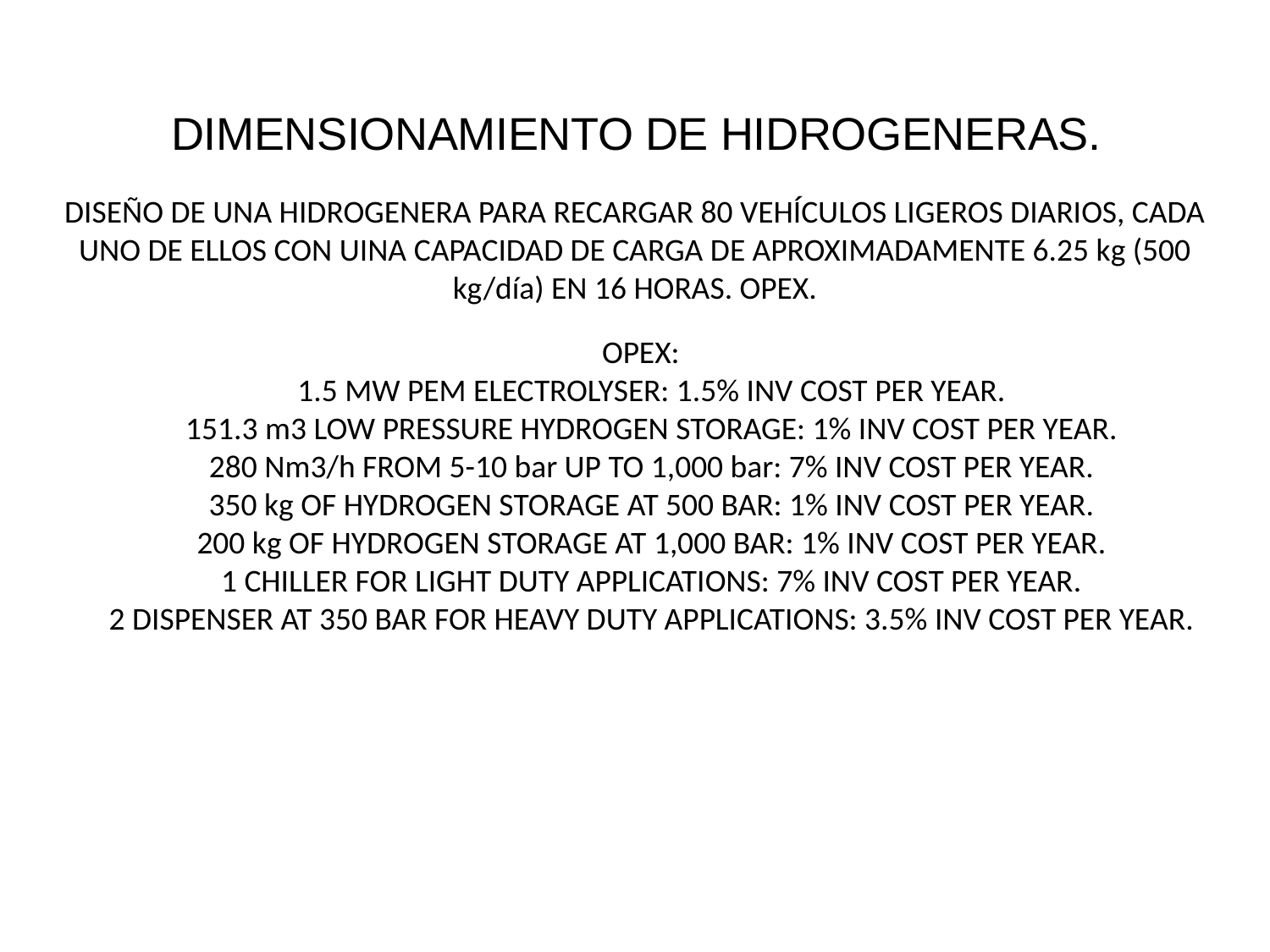

DIMENSIONAMIENTO DE HIDROGENERAS.
DISEÑO DE UNA HIDROGENERA PARA RECARGAR 80 VEHÍCULOS LIGEROS DIARIOS, CADA UNO DE ELLOS CON UINA CAPACIDAD DE CARGA DE APROXIMADAMENTE 6.25 kg (500 kg/día) EN 16 HORAS. OPEX.
OPEX:
   1.5 MW PEM ELECTROLYSER: 1.5% INV COST PER YEAR.
   151.3 m3 LOW PRESSURE HYDROGEN STORAGE: 1% INV COST PER YEAR.
   280 Nm3/h FROM 5-10 bar UP TO 1,000 bar: 7% INV COST PER YEAR.
   350 kg OF HYDROGEN STORAGE AT 500 BAR: 1% INV COST PER YEAR.
   200 kg OF HYDROGEN STORAGE AT 1,000 BAR: 1% INV COST PER YEAR.
   1 CHILLER FOR LIGHT DUTY APPLICATIONS: 7% INV COST PER YEAR.
   2 DISPENSER AT 350 BAR FOR HEAVY DUTY APPLICATIONS: 3.5% INV COST PER YEAR.